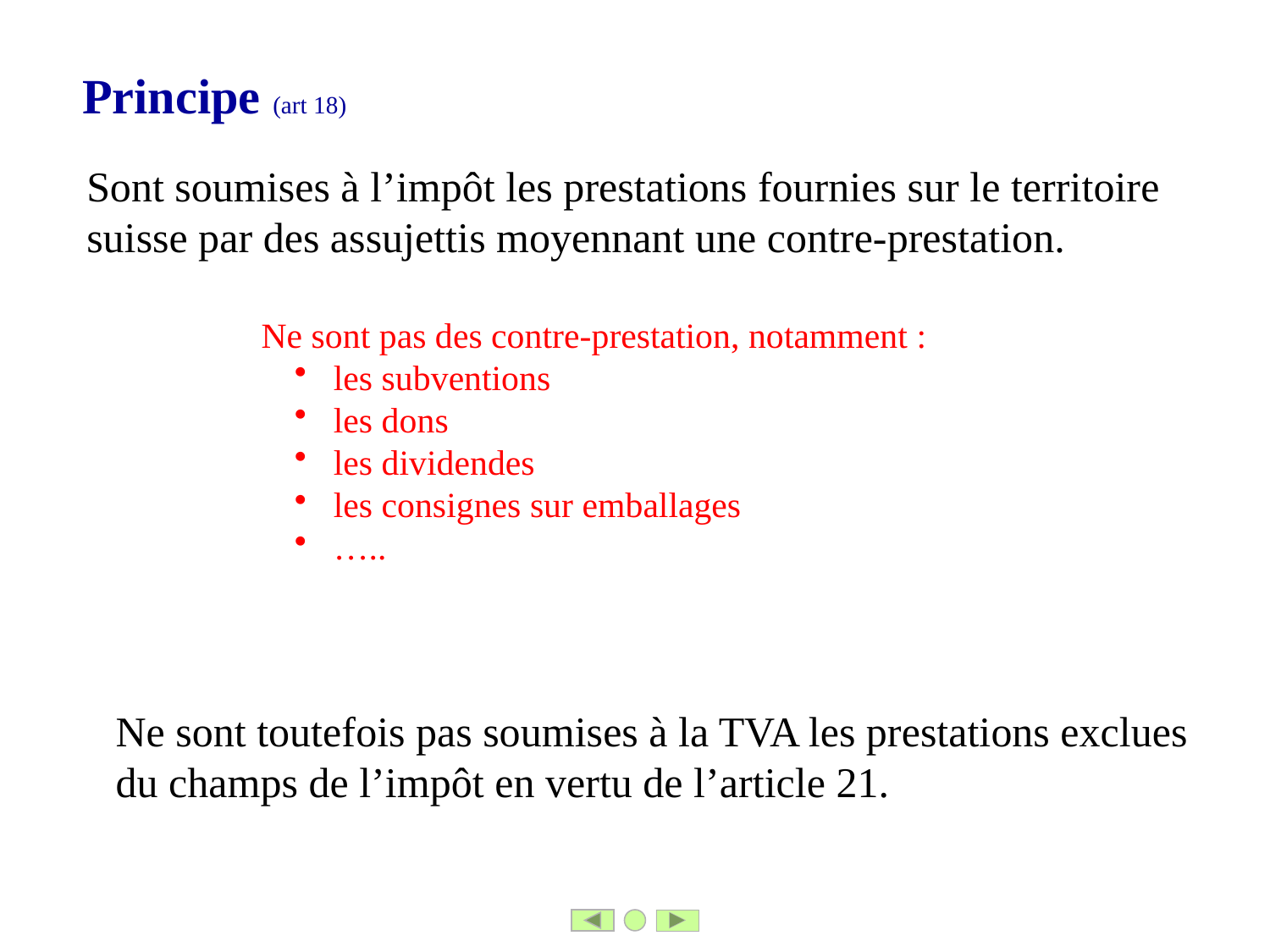

Principe (art 18)
Sont soumises à l’impôt les prestations fournies sur le territoire suisse par des assujettis moyennant une contre-prestation.
Ne sont pas des contre-prestation, notamment :
 les subventions
 les dons
 les dividendes
 les consignes sur emballages
 …..

Ne sont toutefois pas soumises à la TVA les prestations exclues du champs de l’impôt en vertu de l’article 21.